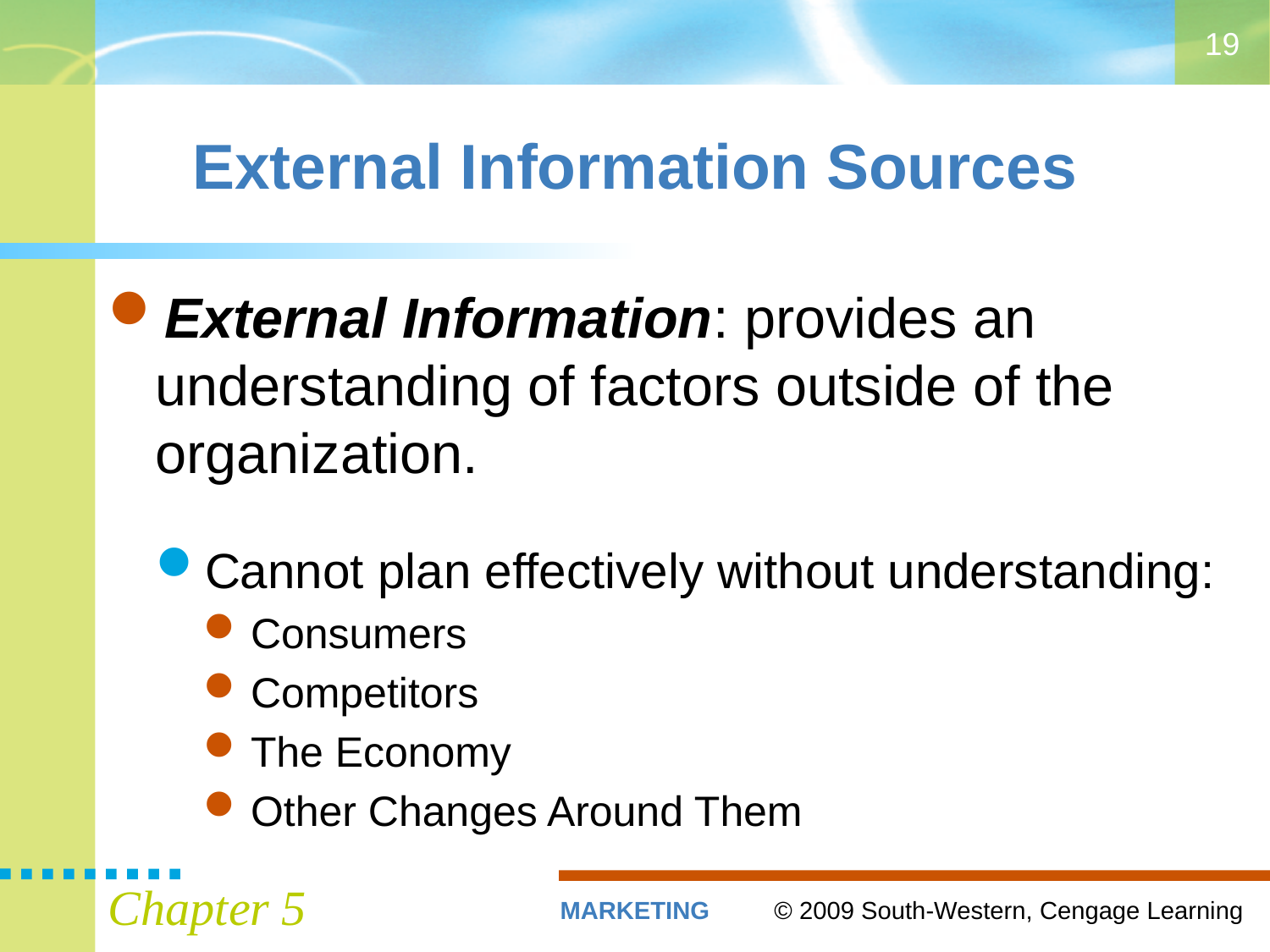

19
# External Information Sources
External Information: provides an understanding of factors outside of the organization.

Cannot plan effectively without understanding:
Consumers
Competitors
The Economy
Other Changes Around Them
Chapter 5